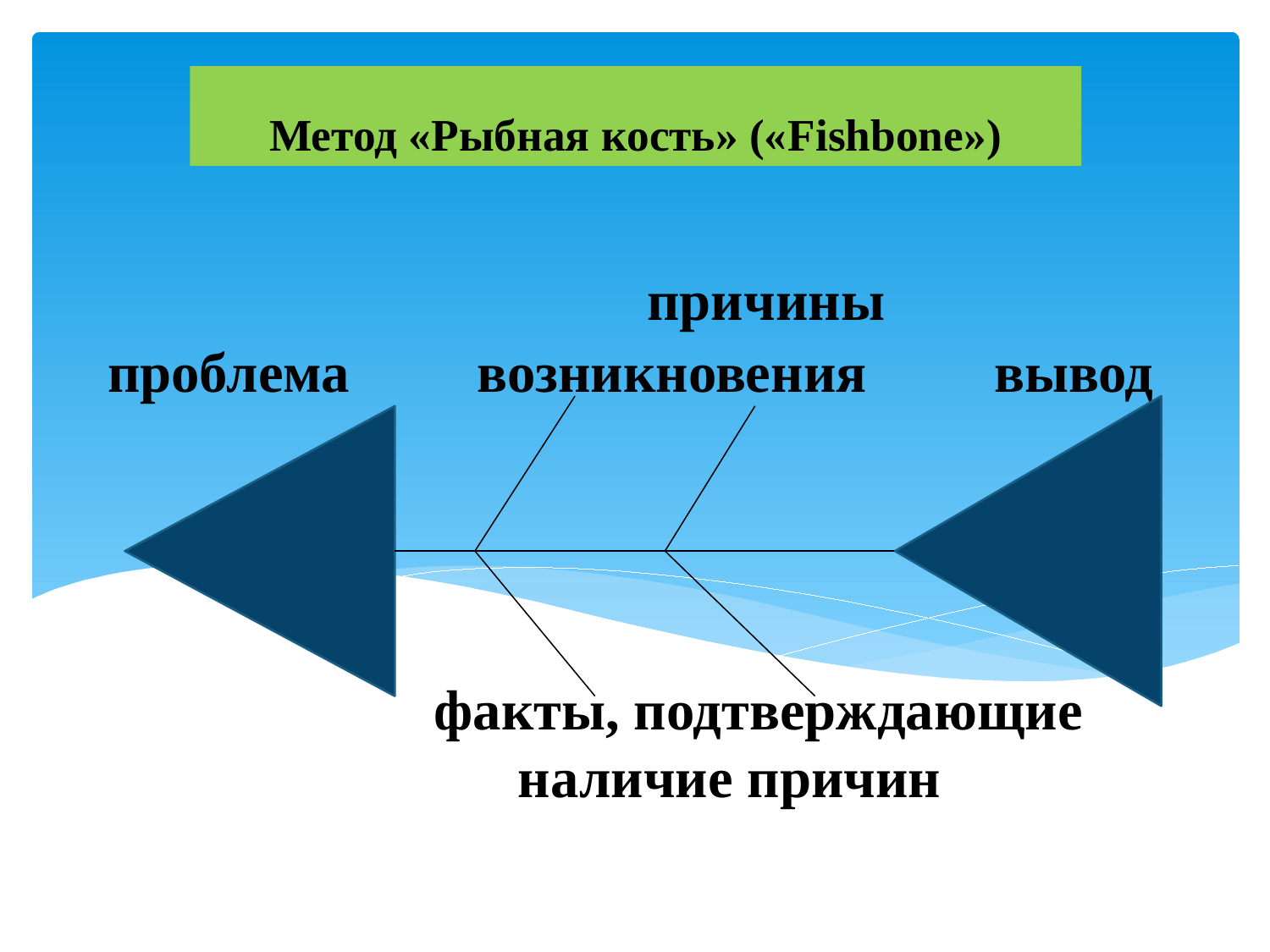

Метод «Рыбная кость» («Fishbone»)
# причины проблема         возникновения         вывод факты, подтверждающие наличие причин